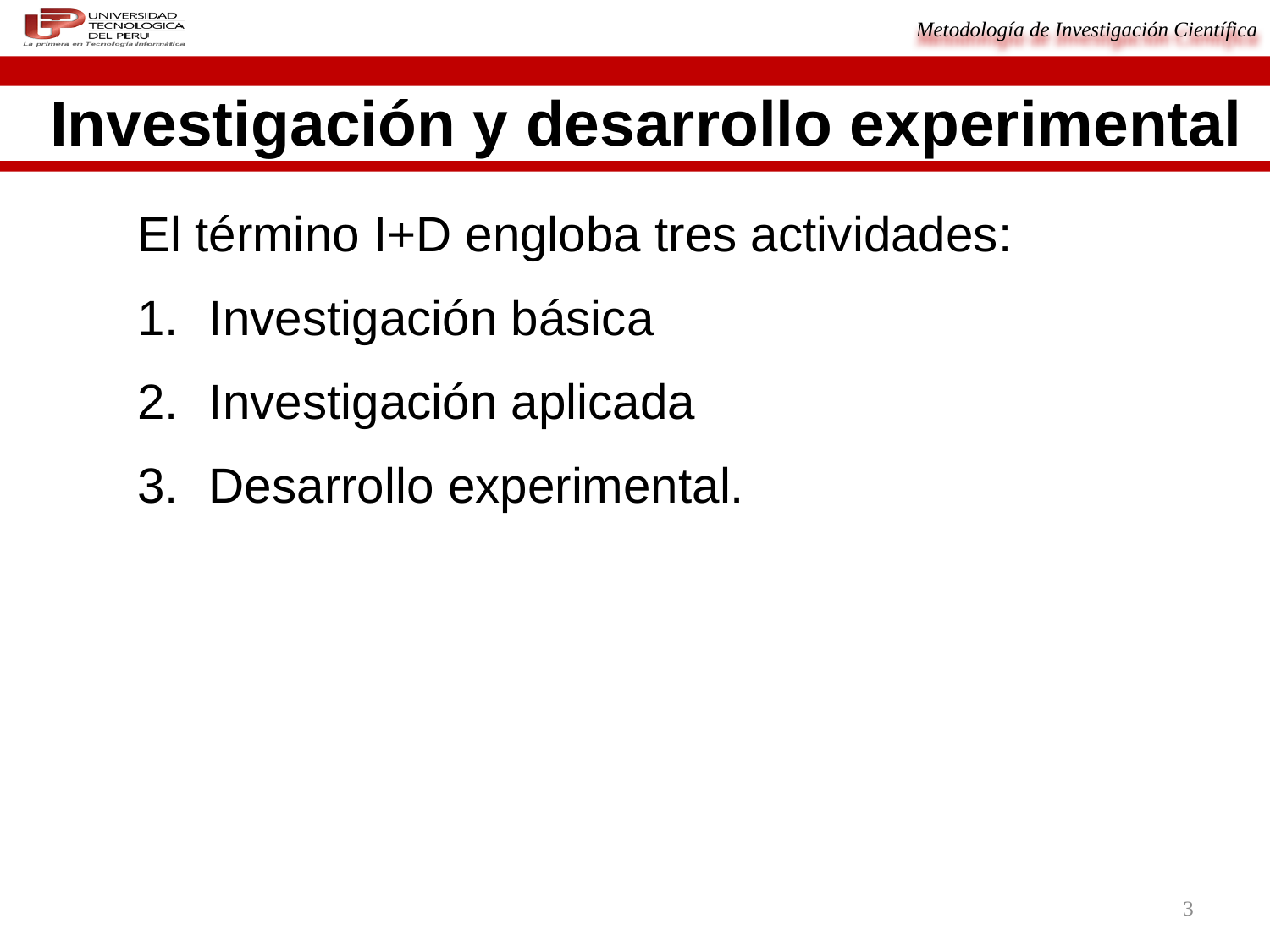

Investigación y desarrollo experimental
El término I+D engloba tres actividades:
Investigación básica
Investigación aplicada
Desarrollo experimental.
3